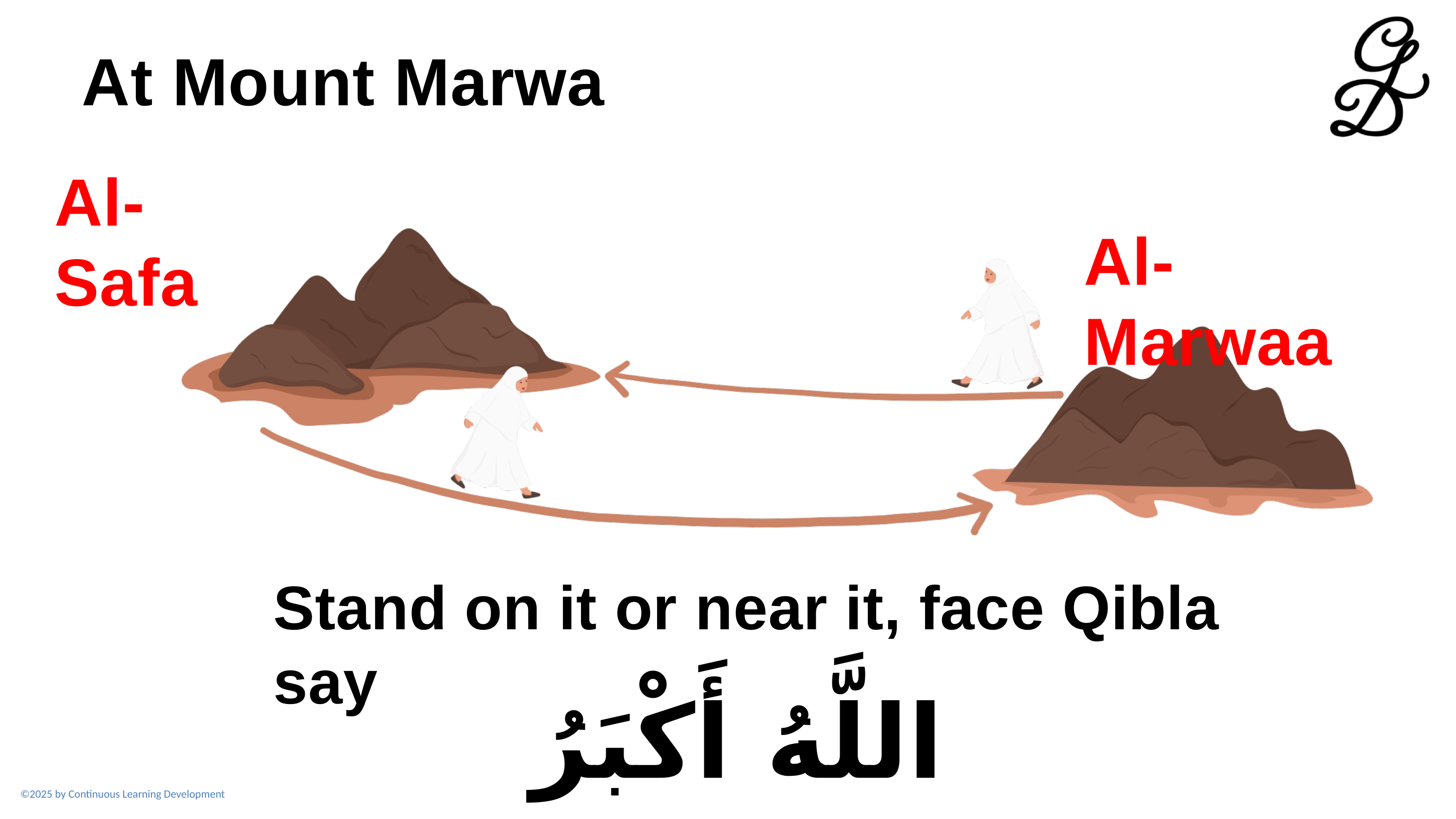

At Mount Marwa
Al-Safa
Al-Marwaa

Stand on it or near it, face Qibla say
اللَّهُ أَكْبَرُ
©2025 by Continuous Learning Development